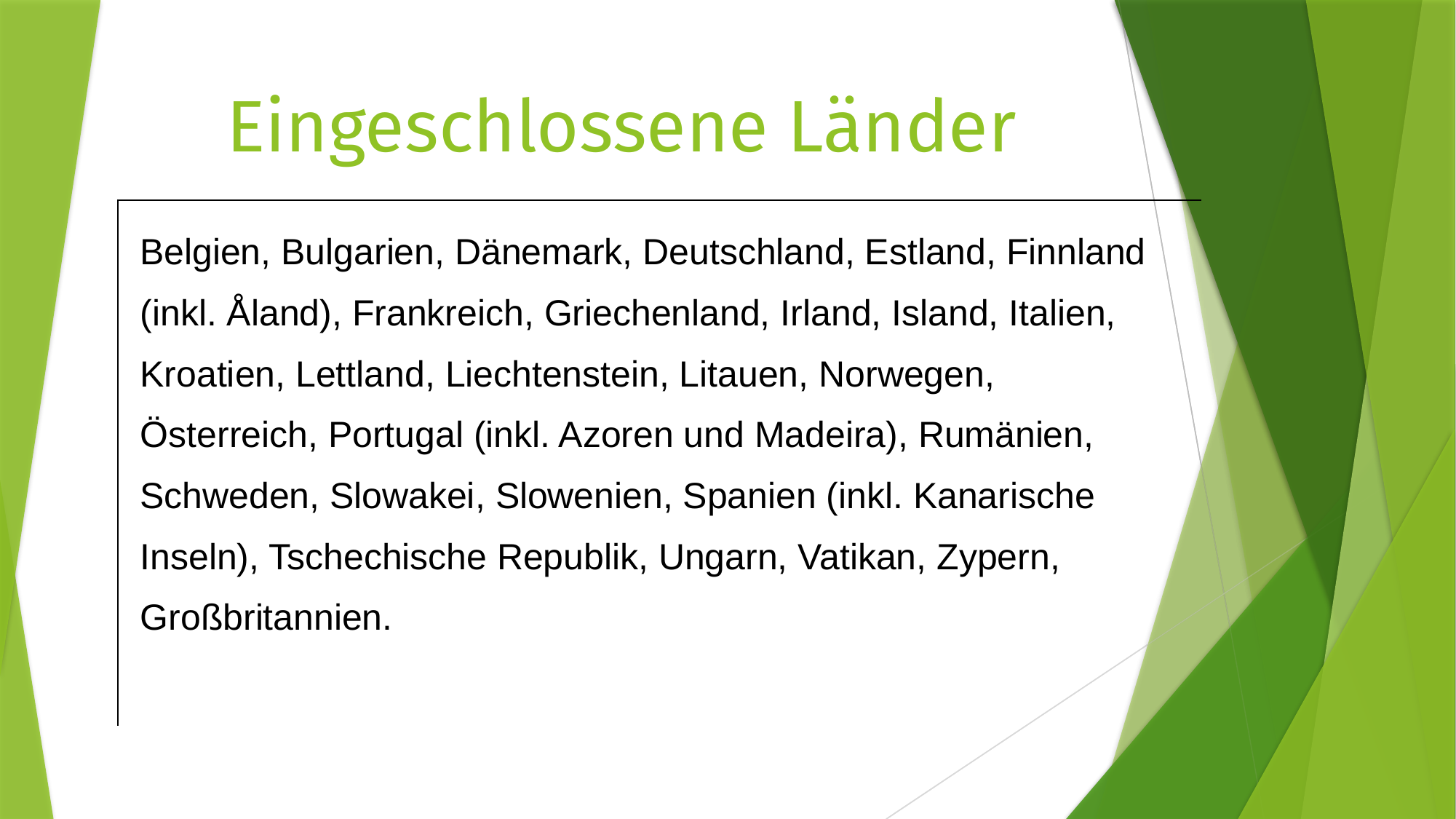

# Eingeschlossene Länder
| Belgien, Bulgarien, Dänemark, Deutschland, Estland, Finnland (inkl. Åland), Frankreich, Griechenland, Irland, Island, Italien, Kroatien, Lettland, Liechtenstein, Litauen, Norwegen, Österreich, Portugal (inkl. Azoren und Madeira), Rumänien, Schweden, Slowakei, Slowenien, Spanien (inkl. Kanarische Inseln), Tschechische Republik, Ungarn, Vatikan, Zypern, Großbritannien. |
| --- |
|  |